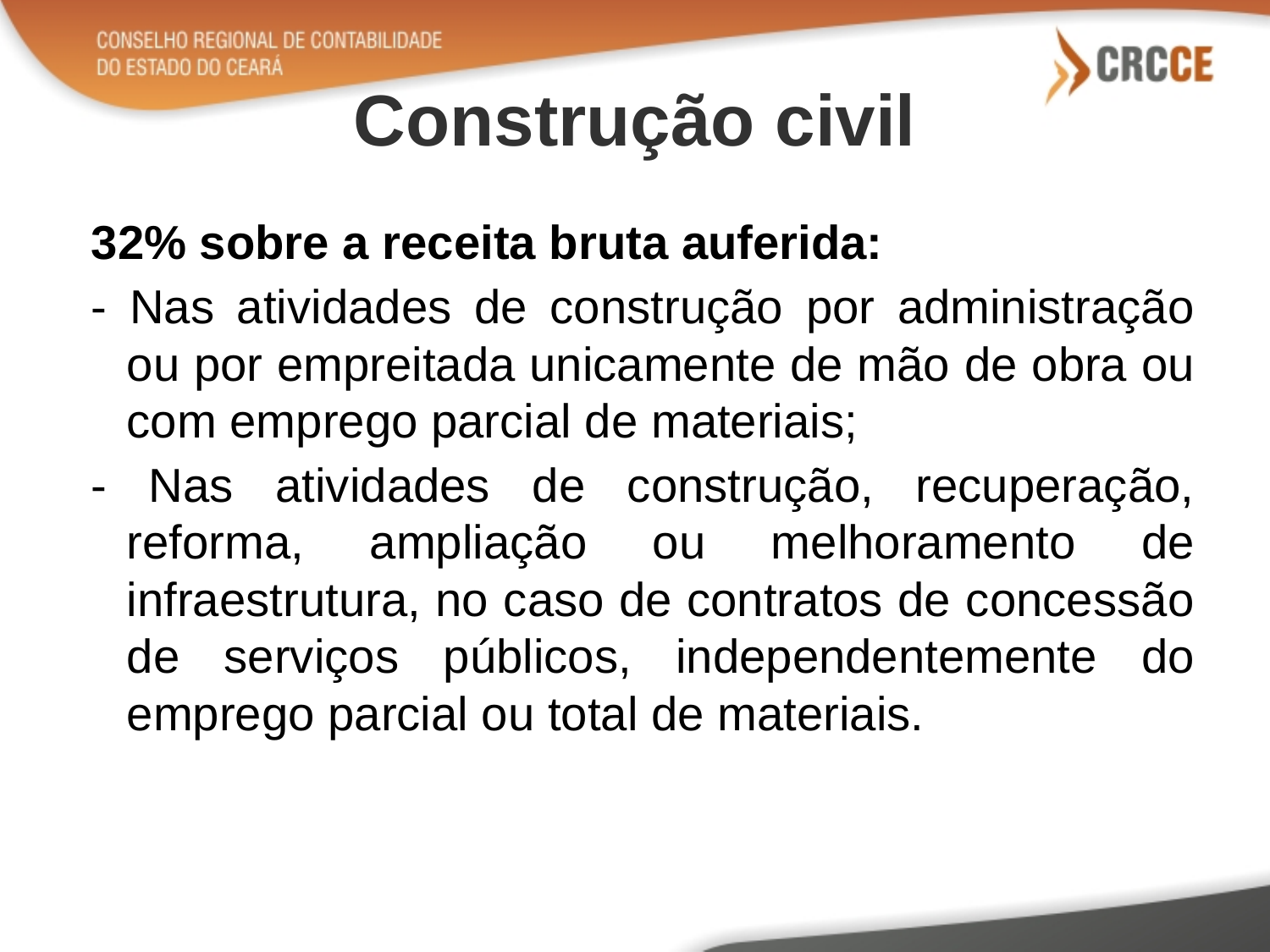

# Construção civil
32% sobre a receita bruta auferida:
- Nas atividades de construção por administração ou por empreitada unicamente de mão de obra ou com emprego parcial de materiais;
- Nas atividades de construção, recuperação, reforma, ampliação ou melhoramento de infraestrutura, no caso de contratos de concessão de serviços públicos, independentemente do emprego parcial ou total de materiais.